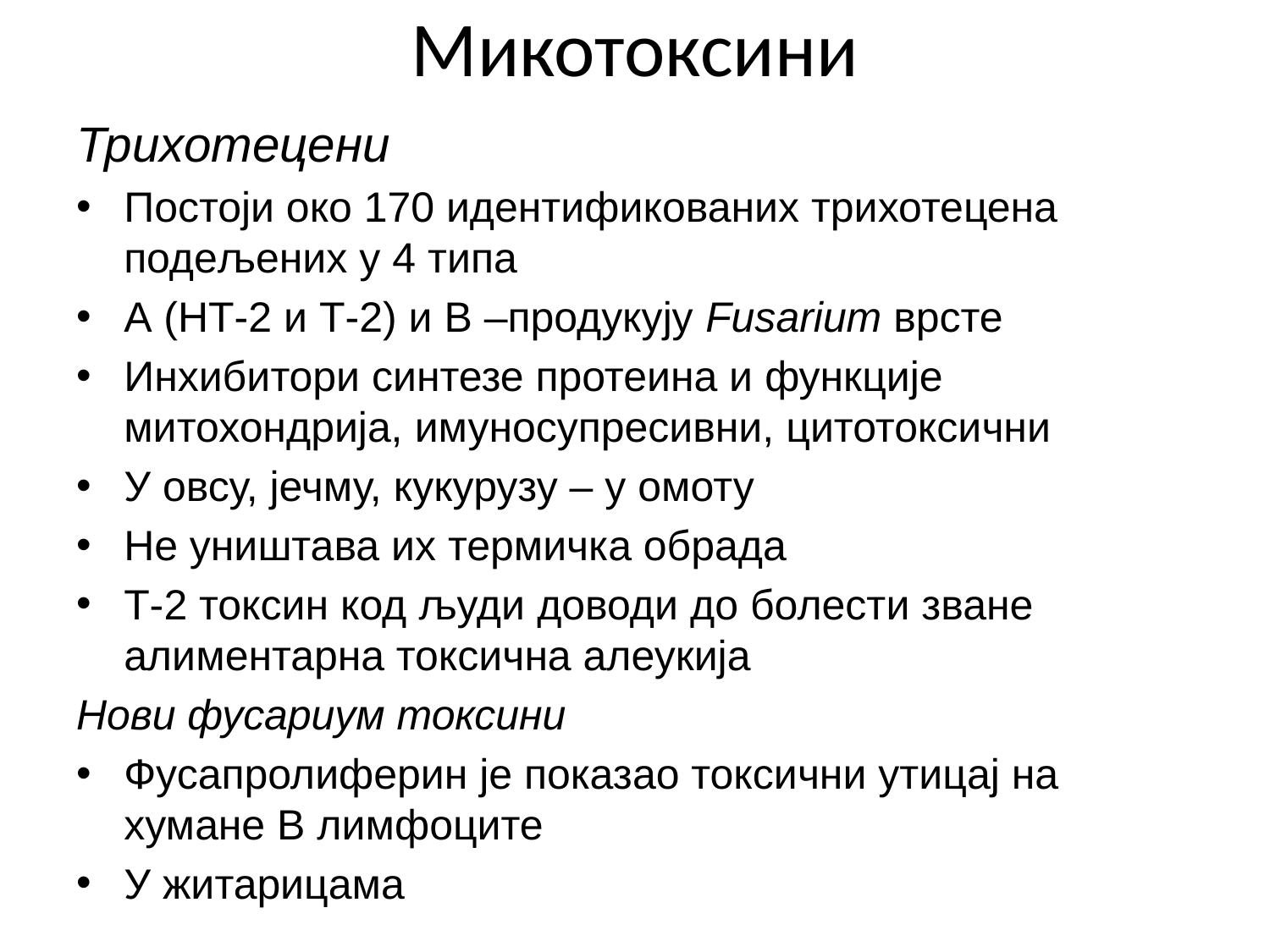

# Микотоксини
Трихотецени
Постоји око 170 идентификованих трихотецена подељених у 4 типа
А (НТ-2 и Т-2) и В –продукују Fusarium врсте
Инхибитори синтезе протеина и функције митохондрија, имуносупресивни, цитотоксични
У овсу, јечму, кукурузу – у омоту
Не уништава их термичка обрада
Т-2 токсин код људи доводи до болести зване алиментарна токсична алеукија
Нови фусариум токсини
Фусапролиферин је показао токсични утицај на хумане В лимфоците
У житарицама